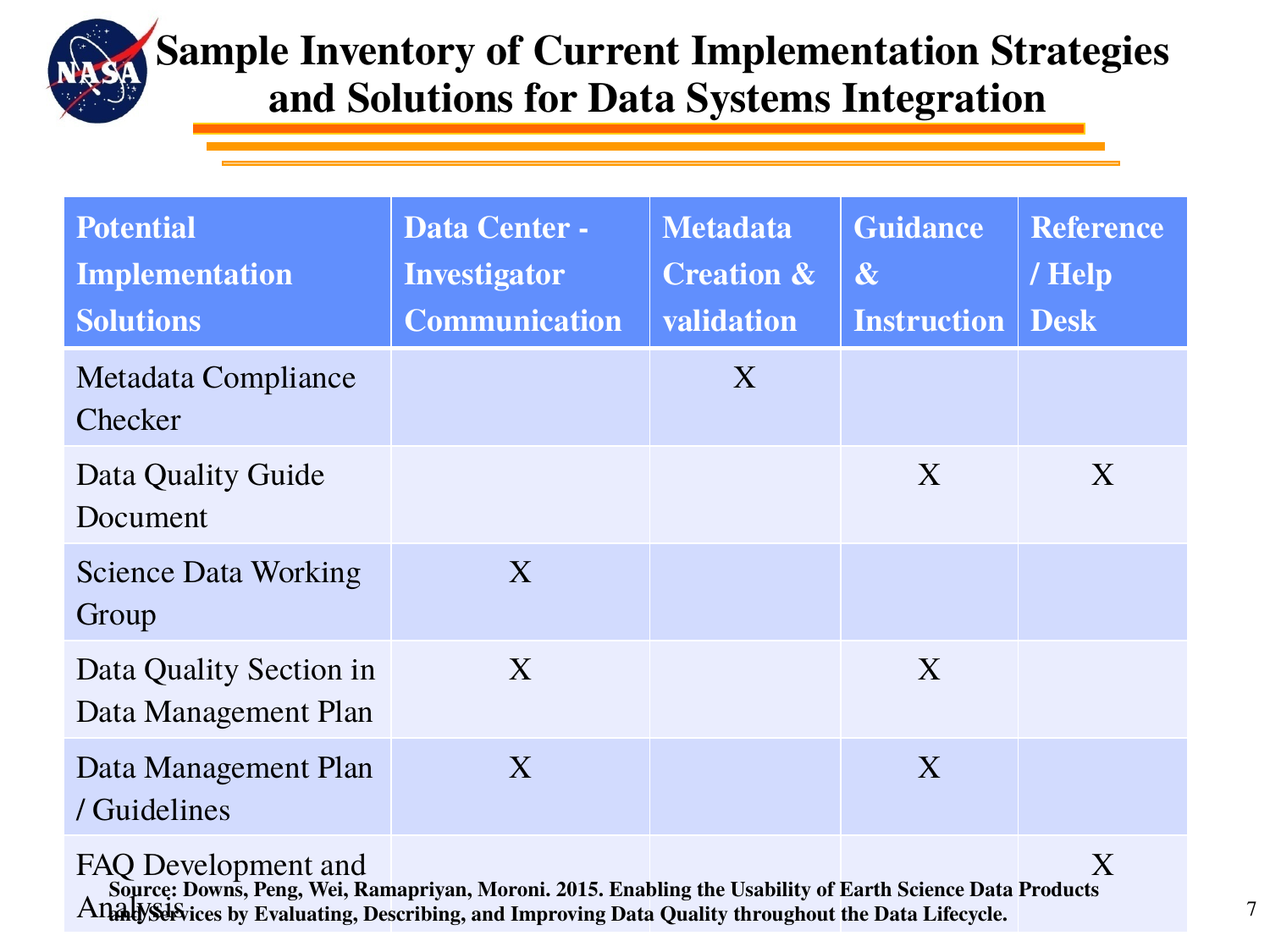

# Sample Inventory of Current Implementation Strategies and Solutions for Data Systems Integration
| Potential Implementation Solutions | Data Center - Investigator Communication | Metadata Creation & validation | Guidance & Instruction | Reference / Help Desk |
| --- | --- | --- | --- | --- |
| Metadata Compliance Checker |  | X |  |  |
| Data Quality Guide Document |  |  | X | X |
| Science Data Working Group | X |  |  |  |
| Data Quality Section in Data Management Plan | X |  | X |  |
| Data Management Plan / Guidelines | X |  | X |  |
| FAQ Development and Analysis |  |  |  | X |
Source: Downs, Peng, Wei, Ramapriyan, Moroni. 2015. Enabling the Usability of Earth Science Data Products
and Services by Evaluating, Describing, and Improving Data Quality throughout the Data Lifecycle.
7